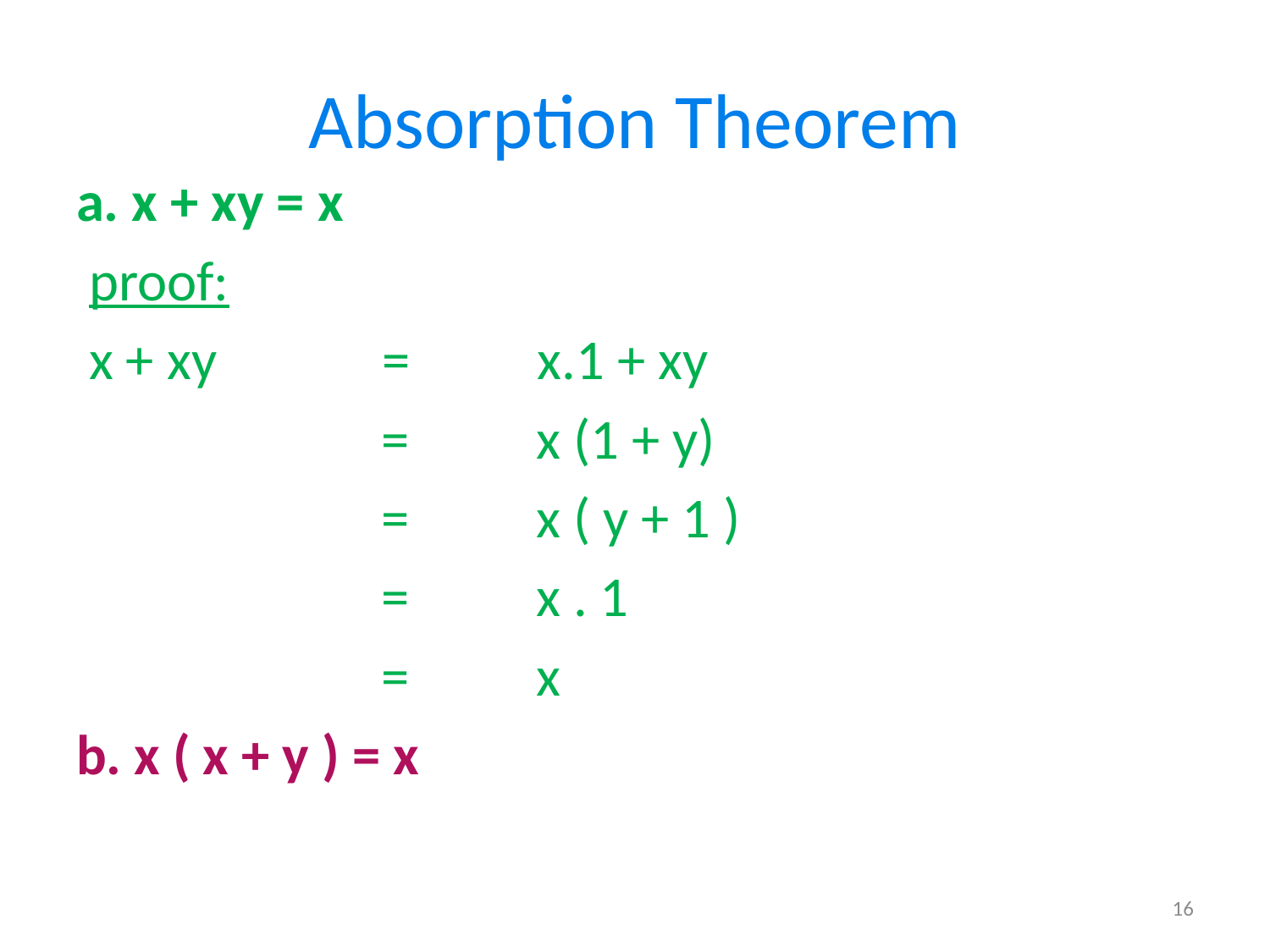

# Absorption Theorem
a. x + xy = x
 proof:
 x + xy             =          x.1 + xy
                        =          x (1 + y)
                        =          x ( y + 1 )
                        =          x . 1
                        =          x
b. x ( x + y ) = x

16